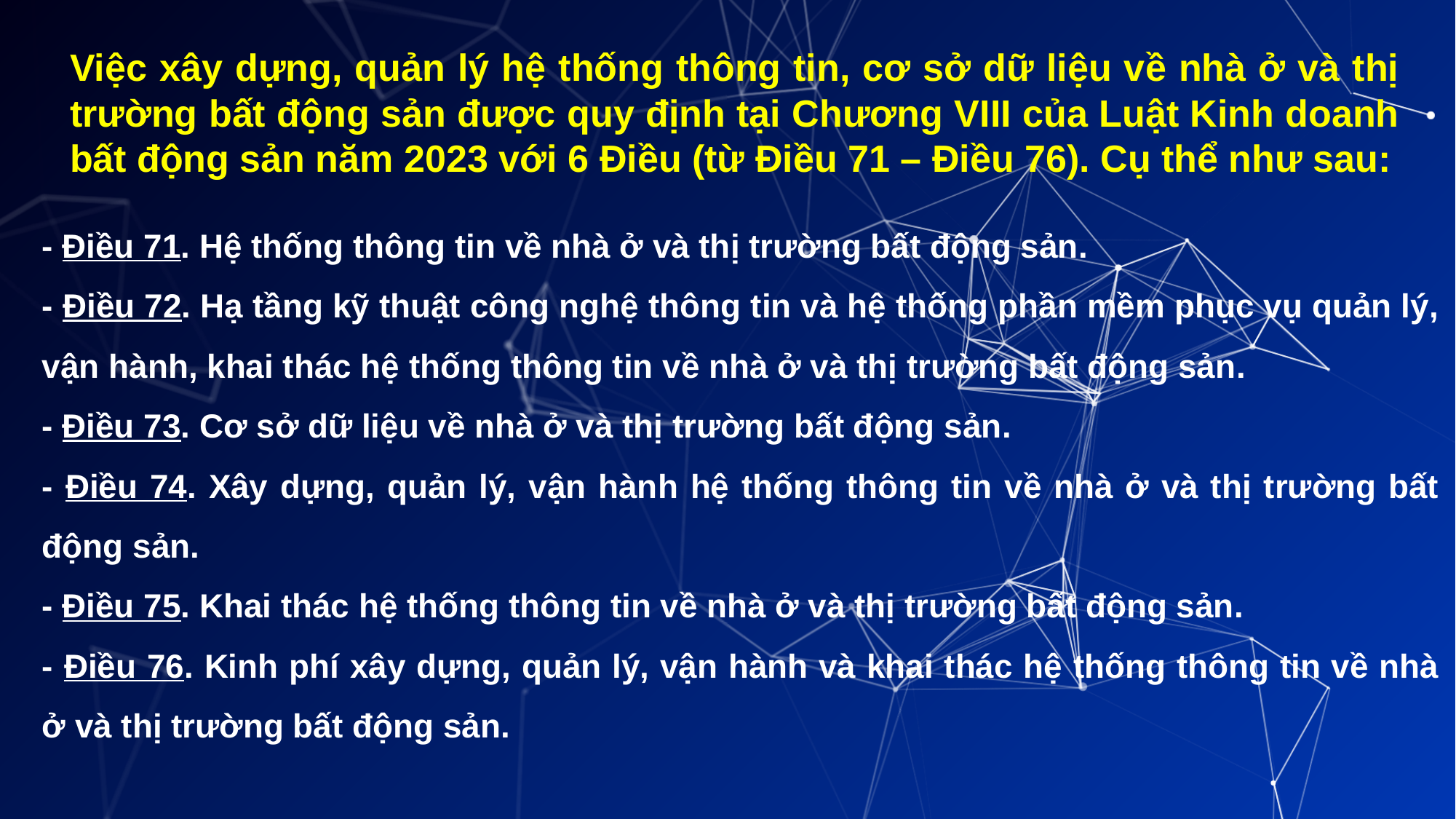

Việc xây dựng, quản lý hệ thống thông tin, cơ sở dữ liệu về nhà ở và thị trường bất động sản được quy định tại Chương VIII của Luật Kinh doanh bất động sản năm 2023 với 6 Điều (từ Điều 71 – Điều 76). Cụ thể như sau:
- Điều 71. Hệ thống thông tin về nhà ở và thị trường bất động sản.
- Điều 72. Hạ tầng kỹ thuật công nghệ thông tin và hệ thống phần mềm phục vụ quản lý, vận hành, khai thác hệ thống thông tin về nhà ở và thị trường bất động sản.
- Điều 73. Cơ sở dữ liệu về nhà ở và thị trường bất động sản.
- Điều 74. Xây dựng, quản lý, vận hành hệ thống thông tin về nhà ở và thị trường bất động sản.
- Điều 75. Khai thác hệ thống thông tin về nhà ở và thị trường bất động sản.
- Điều 76. Kinh phí xây dựng, quản lý, vận hành và khai thác hệ thống thông tin về nhà ở và thị trường bất động sản.